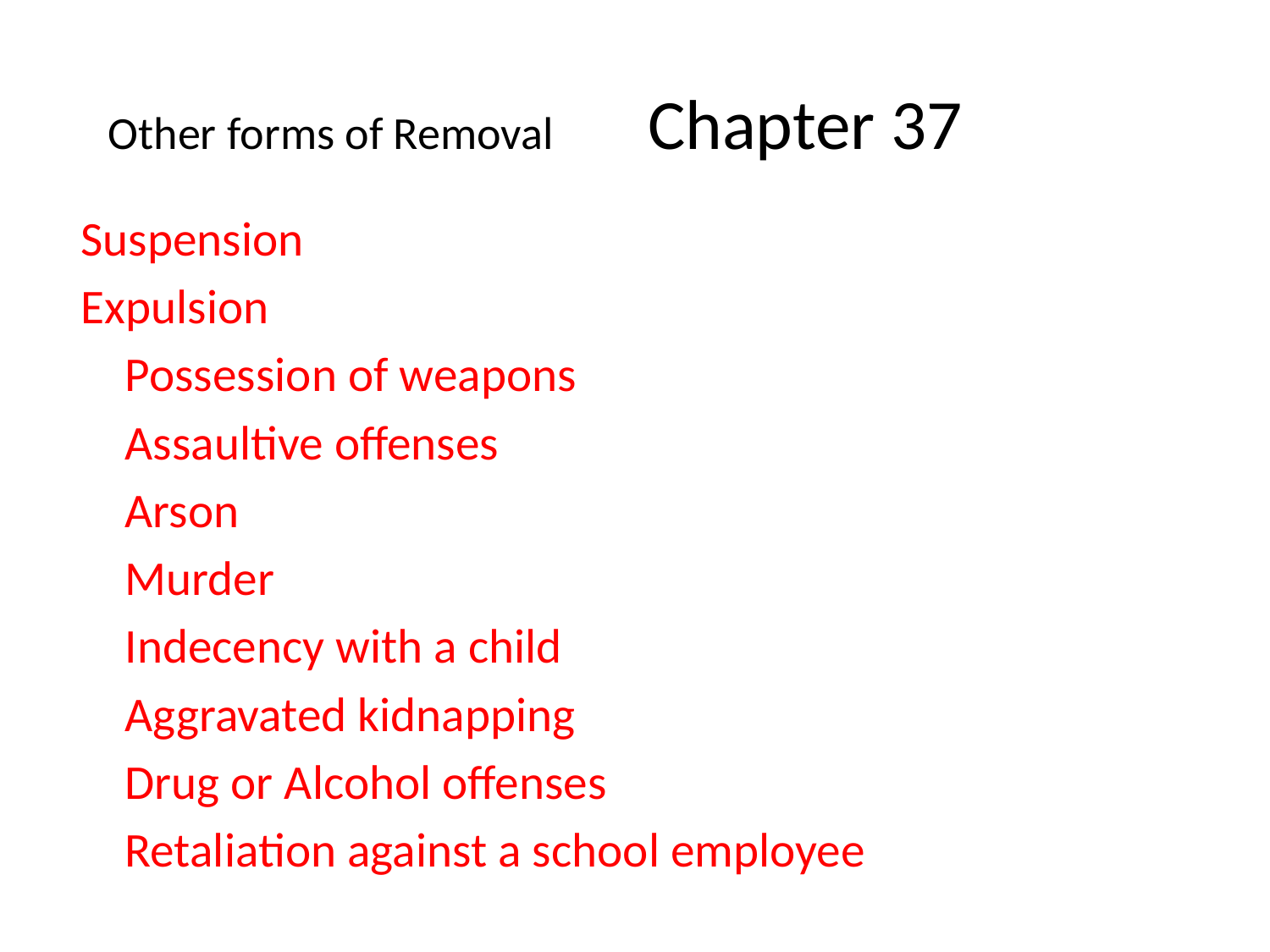

# Other forms of Removal         Chapter 37
Suspension
Expulsion
    Possession of weapons
    Assaultive offenses
    Arson
    Murder
    Indecency with a child
    Aggravated kidnapping
    Drug or Alcohol offenses
    Retaliation against a school employee